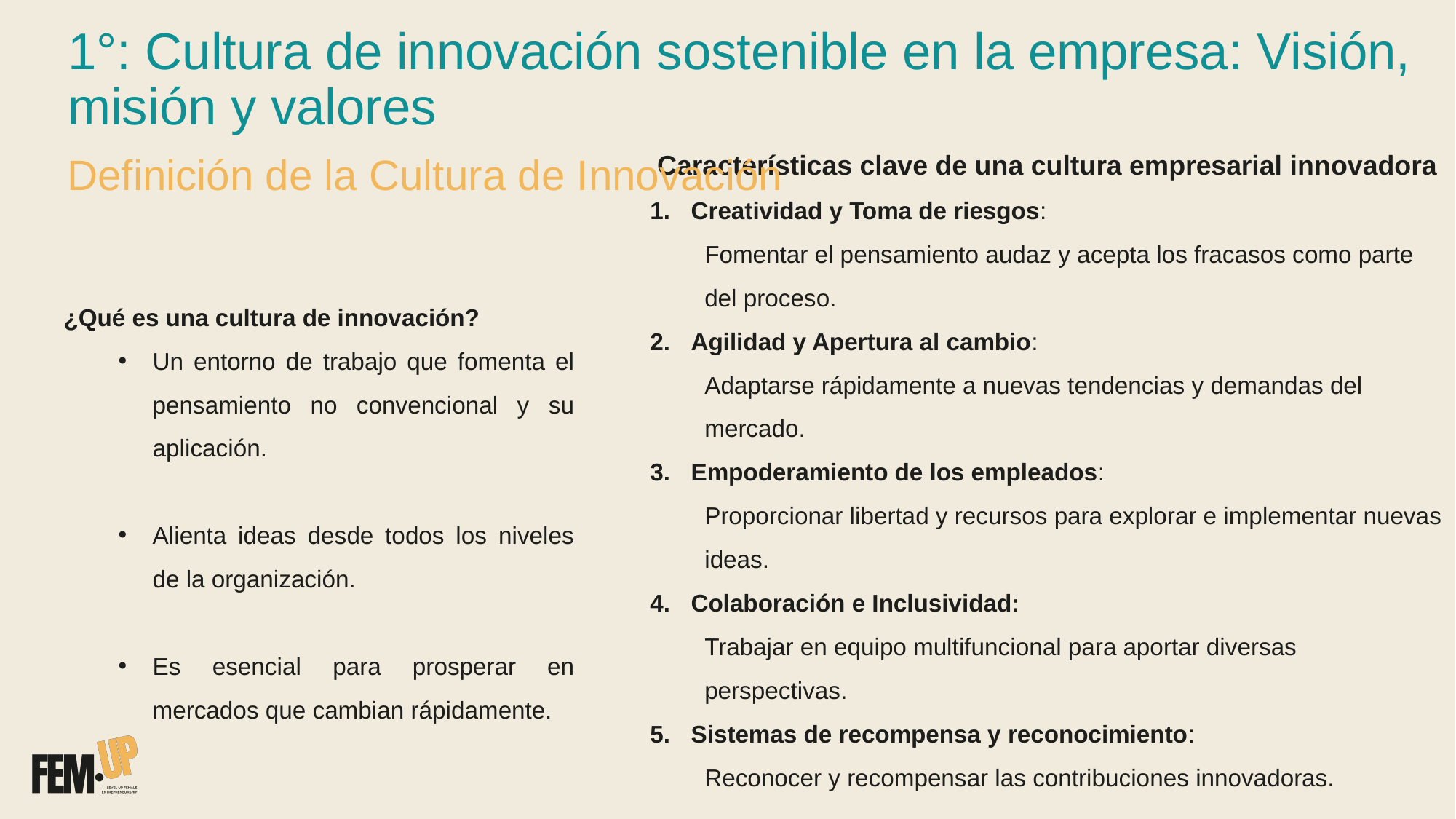

# 1°: Cultura de innovación sostenible en la empresa: Visión, misión y valores
Definición de la Cultura de Innovación
Características clave de una cultura empresarial innovadora
Creatividad y Toma de riesgos:
Fomentar el pensamiento audaz y acepta los fracasos como parte del proceso.
Agilidad y Apertura al cambio:
Adaptarse rápidamente a nuevas tendencias y demandas del mercado.
Empoderamiento de los empleados:
Proporcionar libertad y recursos para explorar e implementar nuevas ideas.
Colaboración e Inclusividad:
Trabajar en equipo multifuncional para aportar diversas perspectivas.
Sistemas de recompensa y reconocimiento:
Reconocer y recompensar las contribuciones innovadoras.
¿Qué es una cultura de innovación?
Un entorno de trabajo que fomenta el pensamiento no convencional y su aplicación.

Alienta ideas desde todos los niveles de la organización.

Es esencial para prosperar en mercados que cambian rápidamente.